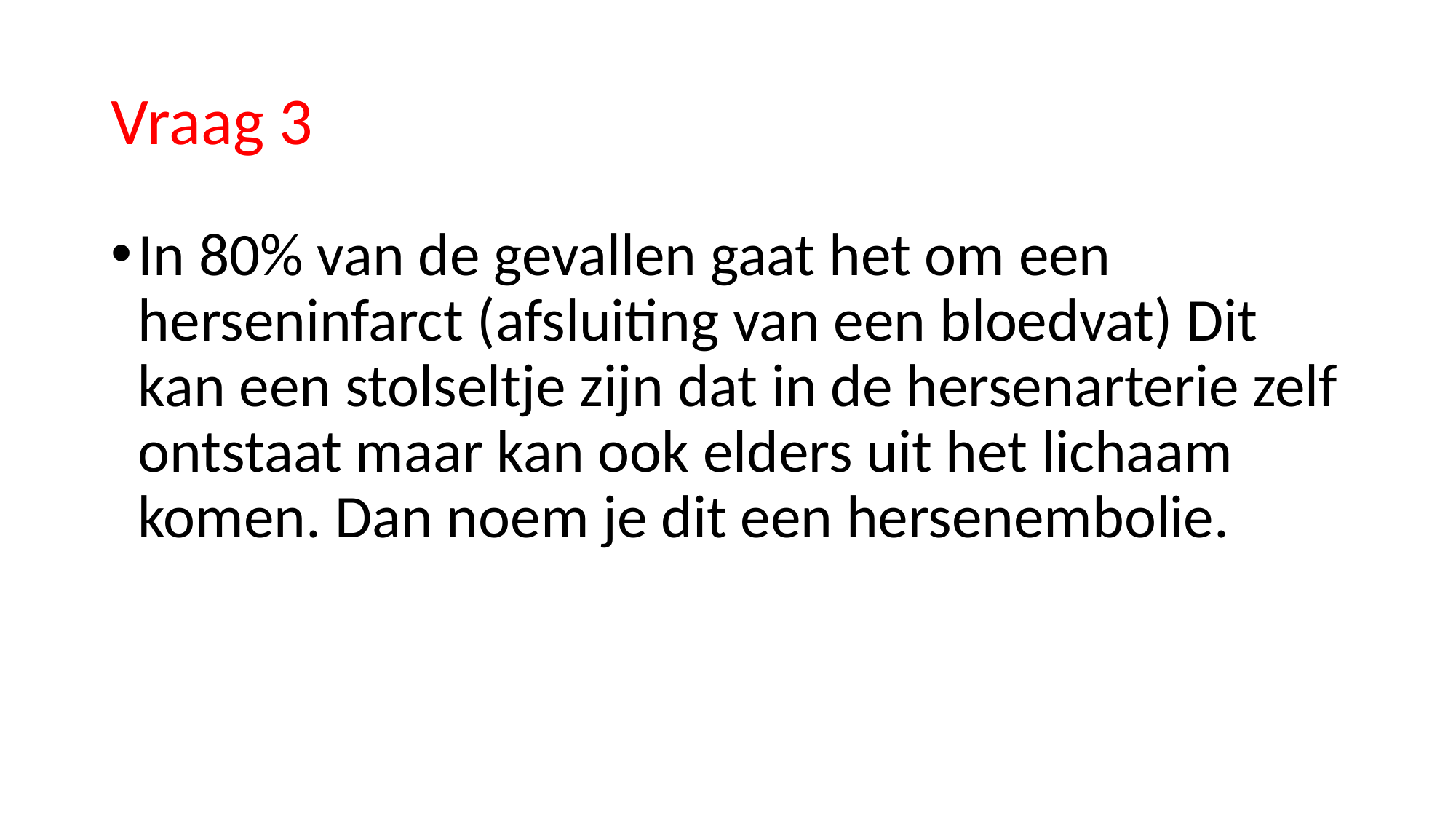

# Vraag 3
In 80% van de gevallen gaat het om een herseninfarct (afsluiting van een bloedvat) Dit kan een stolseltje zijn dat in de hersenarterie zelf ontstaat maar kan ook elders uit het lichaam komen. Dan noem je dit een hersenembolie.